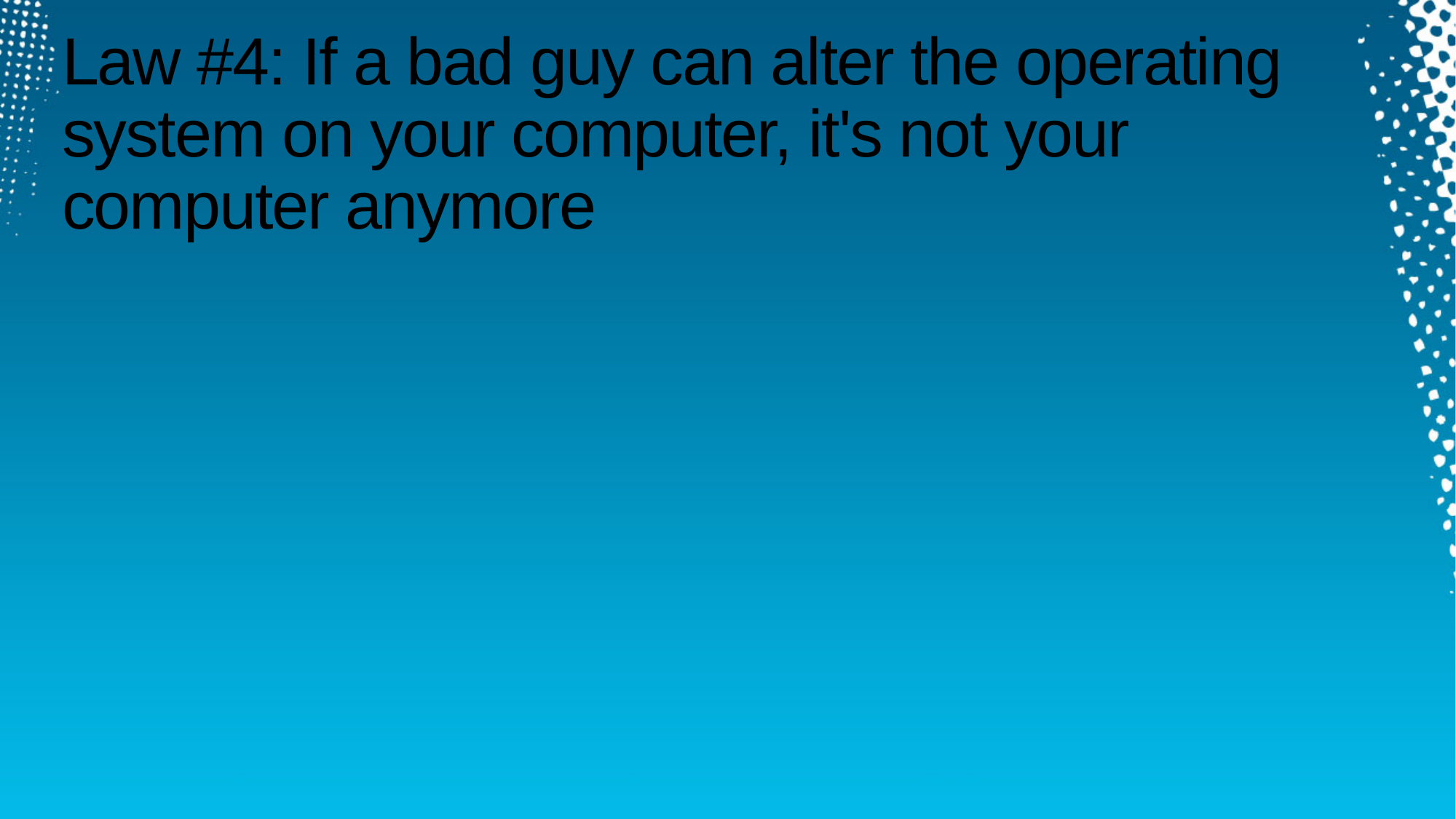

# Law #4: If a bad guy can alter the operating system on your computer, it's not your computer anymore